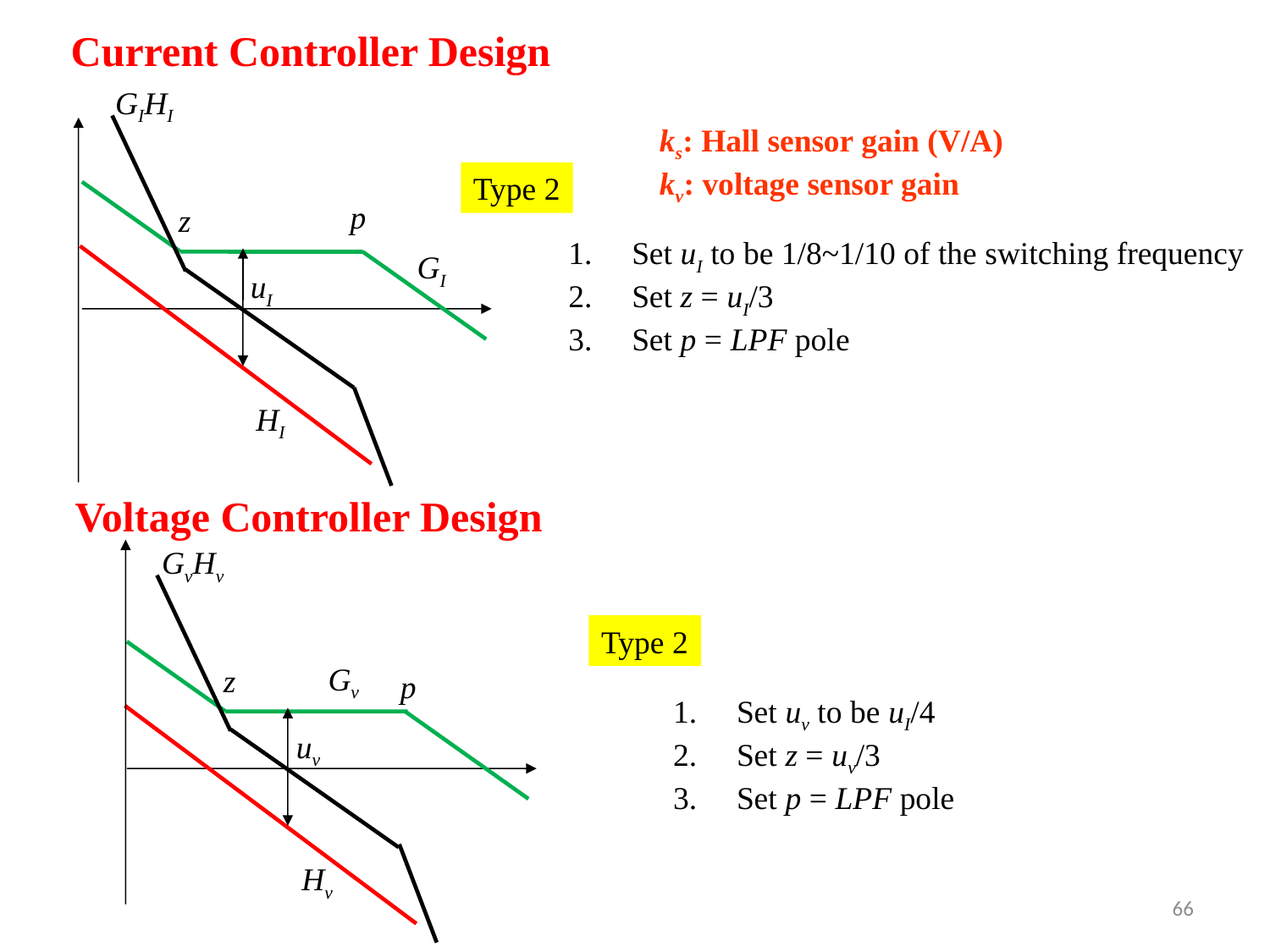

Current Controller Design
GIHI

Type 2

p
z
GI

uI

HI
ks: Hall sensor gain (V/A)
kv: voltage sensor gain
Set uI to be 1/8~1/10 of the switching frequency
Set z = uI/3
Set p = LPF pole
Voltage Controller Design
GvHv

Gv
z

uv

Hv
Type 2
p
Set uv to be uI/4
Set z = uv/3
Set p = LPF pole

66